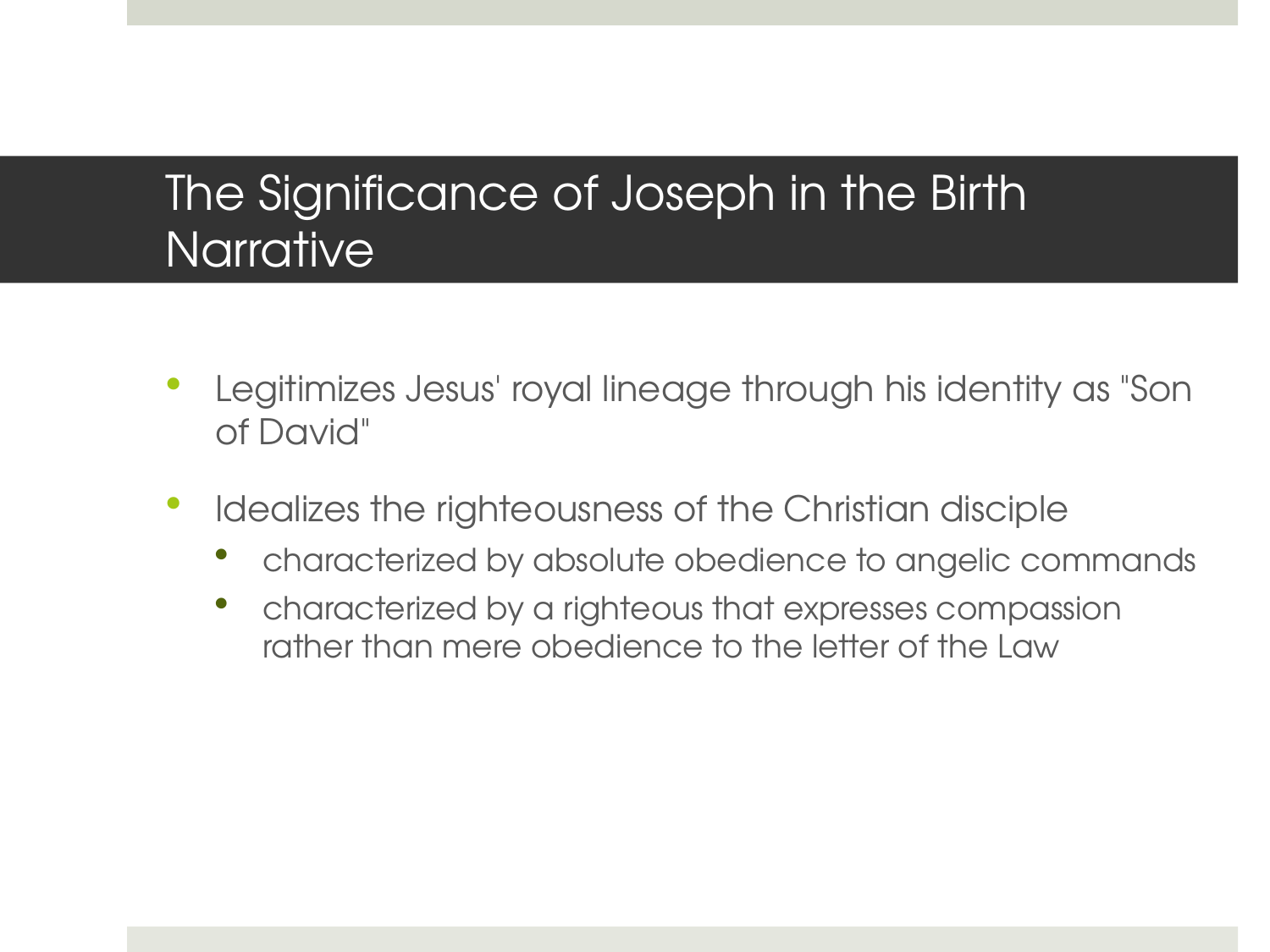

# The Significance of Joseph in the Birth Narrative
Legitimizes Jesus' royal lineage through his identity as "Son of David"
Idealizes the righteousness of the Christian disciple
characterized by absolute obedience to angelic commands
characterized by a righteous that expresses compassion rather than mere obedience to the letter of the Law